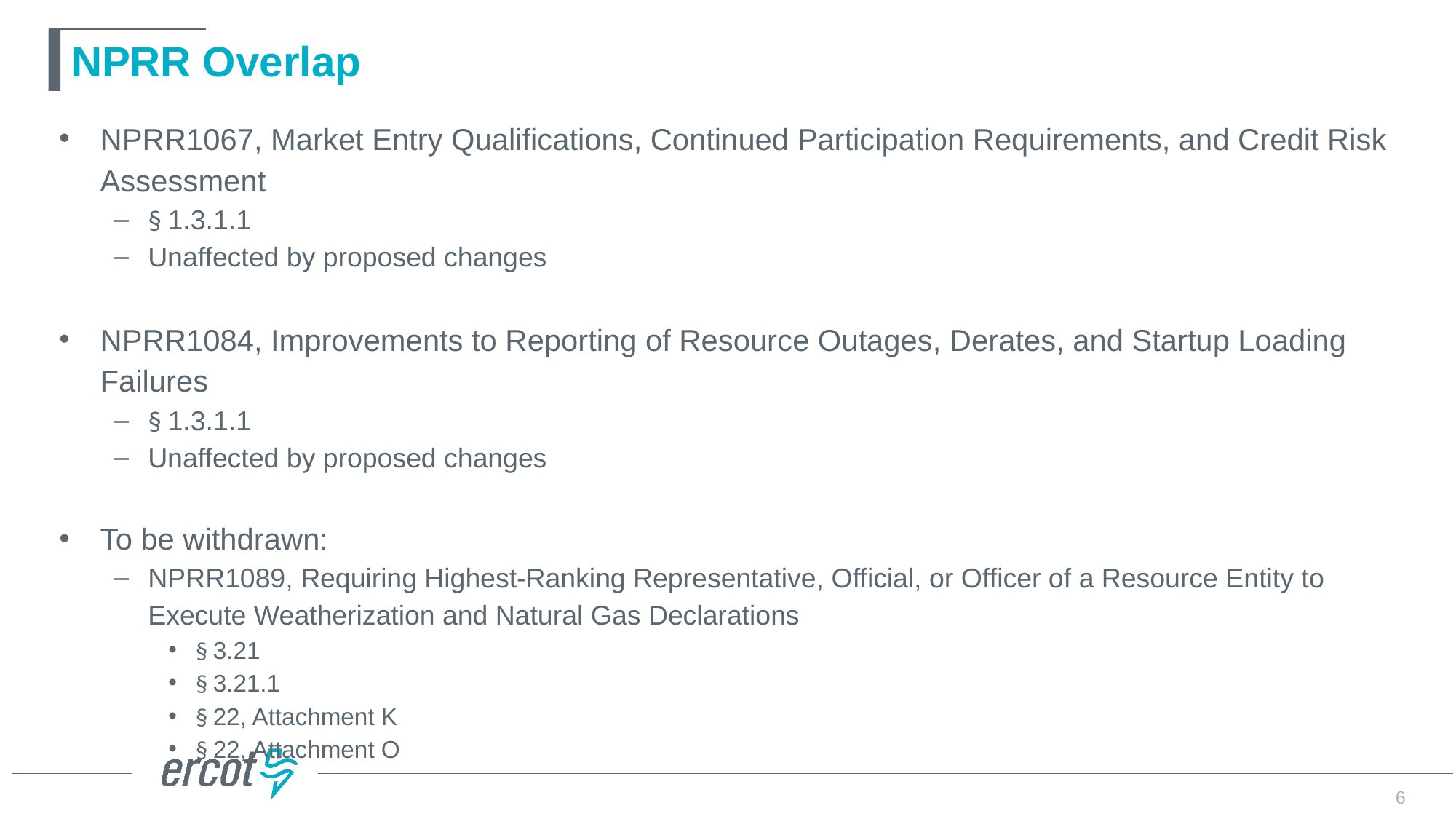

# NPRR Overlap
NPRR1067, Market Entry Qualifications, Continued Participation Requirements, and Credit Risk Assessment
§ 1.3.1.1
Unaffected by proposed changes

NPRR1084, Improvements to Reporting of Resource Outages, Derates, and Startup Loading Failures
§ 1.3.1.1
Unaffected by proposed changes

To be withdrawn:
NPRR1089, Requiring Highest-Ranking Representative, Official, or Officer of a Resource Entity to Execute Weatherization and Natural Gas Declarations
§ 3.21
§ 3.21.1
§ 22, Attachment K
§ 22, Attachment O
6